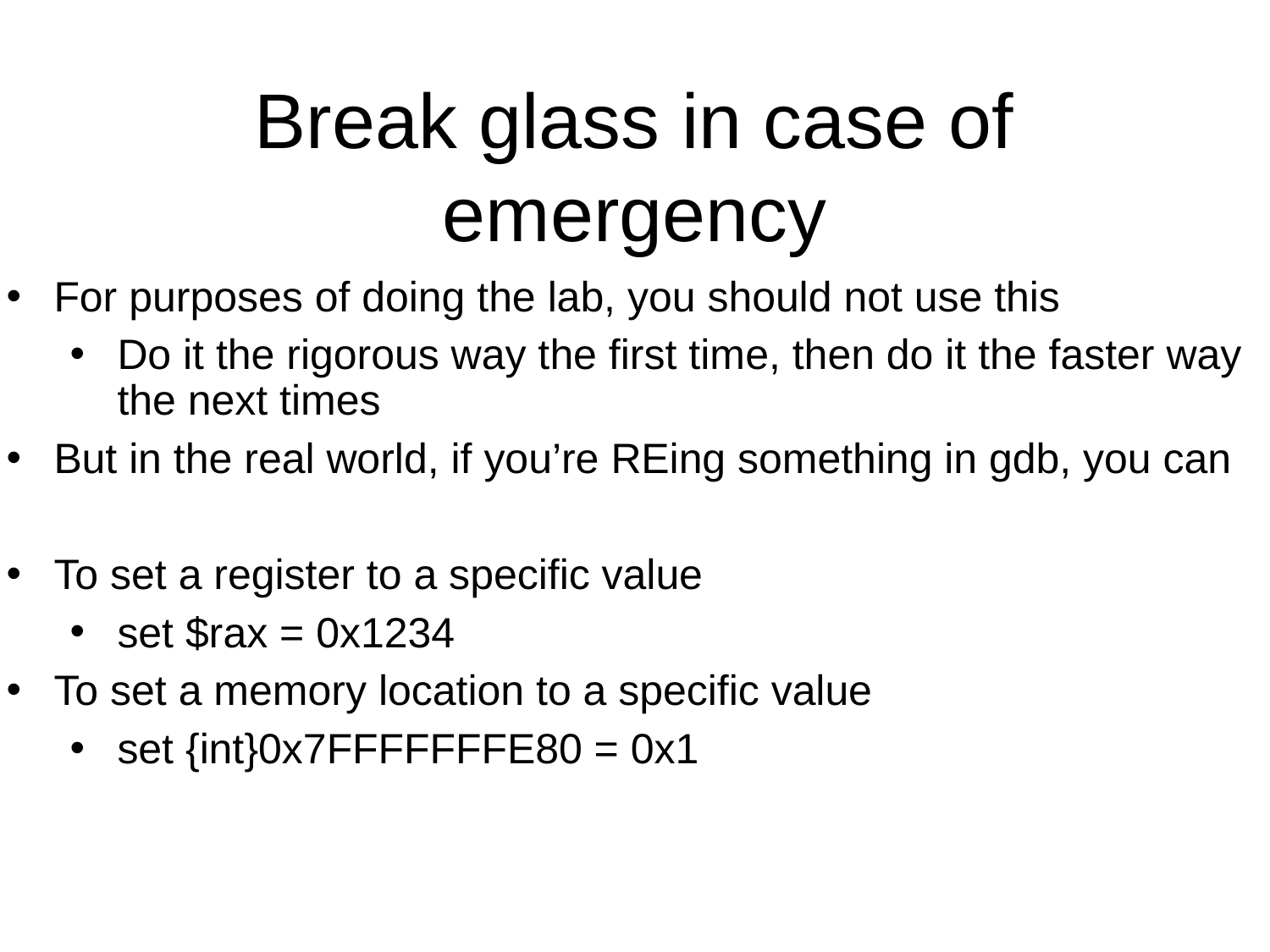

Break glass in case of emergency
For purposes of doing the lab, you should not use this
Do it the rigorous way the first time, then do it the faster way the next times
But in the real world, if you’re REing something in gdb, you can

To set a register to a specific value
set $rax = 0x1234
To set a memory location to a specific value
set {int}0x7FFFFFFFE80 = 0x1